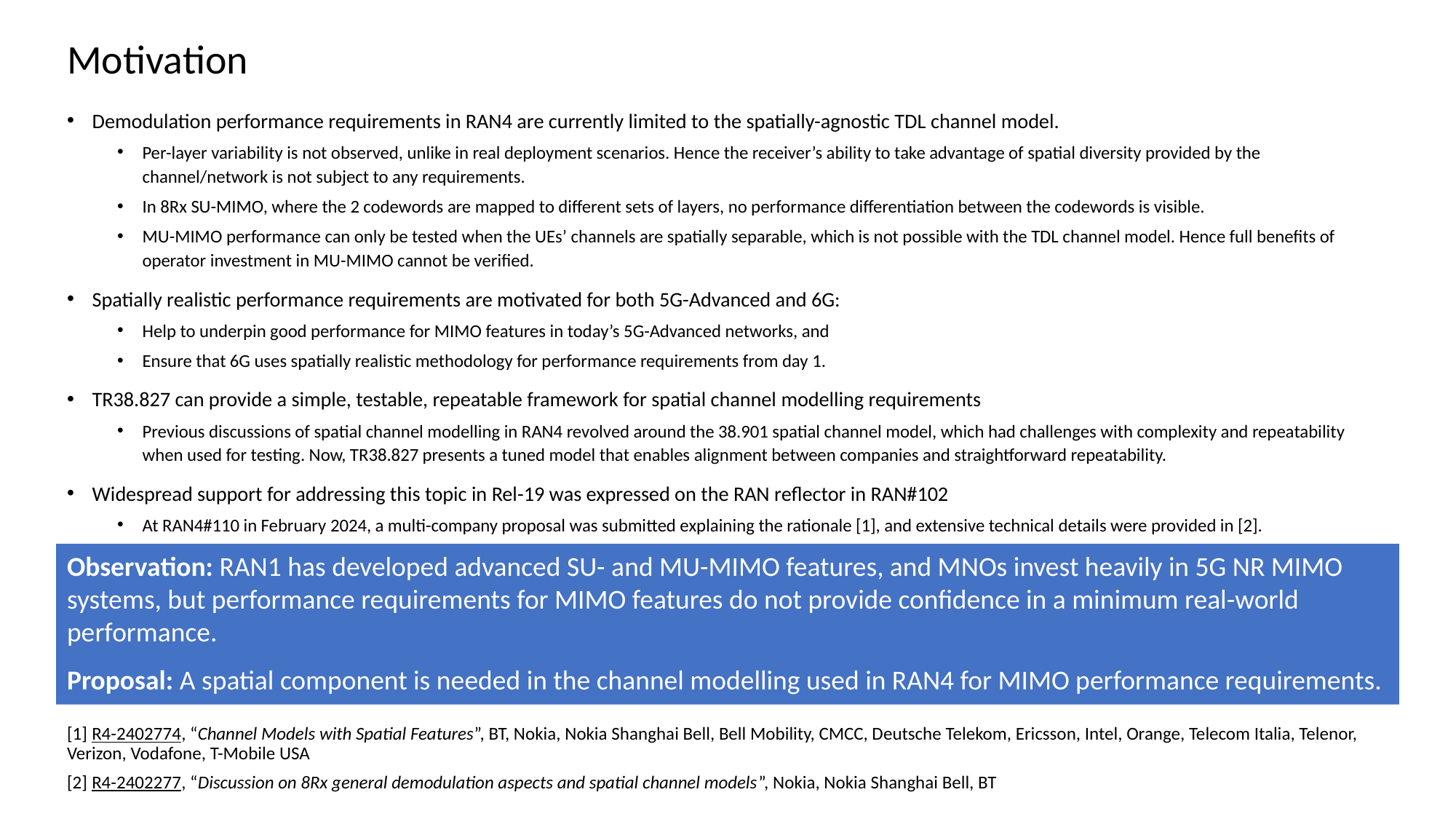

# Motivation
Demodulation performance requirements in RAN4 are currently limited to the spatially-agnostic TDL channel model.
Per-layer variability is not observed, unlike in real deployment scenarios. Hence the receiver’s ability to take advantage of spatial diversity provided by the channel/network is not subject to any requirements.
In 8Rx SU-MIMO, where the 2 codewords are mapped to different sets of layers, no performance differentiation between the codewords is visible.
MU-MIMO performance can only be tested when the UEs’ channels are spatially separable, which is not possible with the TDL channel model. Hence full benefits of operator investment in MU-MIMO cannot be verified.
Spatially realistic performance requirements are motivated for both 5G-Advanced and 6G:
Help to underpin good performance for MIMO features in today’s 5G-Advanced networks, and
Ensure that 6G uses spatially realistic methodology for performance requirements from day 1.
TR38.827 can provide a simple, testable, repeatable framework for spatial channel modelling requirements
Previous discussions of spatial channel modelling in RAN4 revolved around the 38.901 spatial channel model, which had challenges with complexity and repeatability when used for testing. Now, TR38.827 presents a tuned model that enables alignment between companies and straightforward repeatability.
Widespread support for addressing this topic in Rel-19 was expressed on the RAN reflector in RAN#102
At RAN4#110 in February 2024, a multi-company proposal was submitted explaining the rationale [1], and extensive technical details were provided in [2].
Observation: RAN1 has developed advanced SU- and MU-MIMO features, and MNOs invest heavily in 5G NR MIMO systems, but performance requirements for MIMO features do not provide confidence in a minimum real-world performance.
Proposal: A spatial component is needed in the channel modelling used in RAN4 for MIMO performance requirements.
[1] R4-2402774, “Channel Models with Spatial Features”, BT, Nokia, Nokia Shanghai Bell, Bell Mobility, CMCC, Deutsche Telekom, Ericsson, Intel, Orange, Telecom Italia, Telenor, Verizon, Vodafone, T-Mobile USA
[2] R4-2402277, “Discussion on 8Rx general demodulation aspects and spatial channel models”, Nokia, Nokia Shanghai Bell, BT